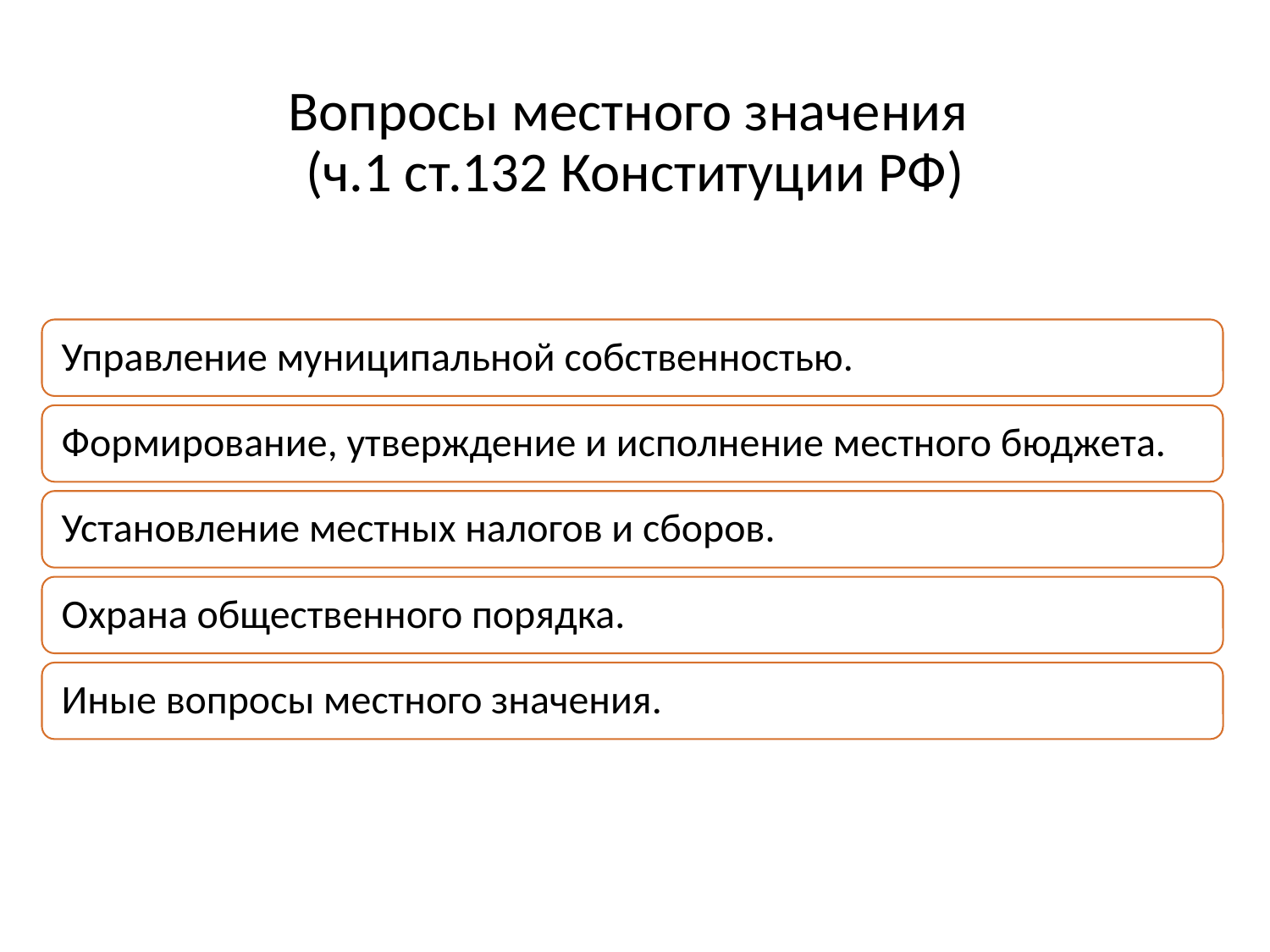

# Вопросы местного значения (ч.1 ст.132 Конституции РФ)
Управление муниципальной собственностью.
Формирование, утверждение и исполнение местного бюджета.
Установление местных налогов и сборов.
Охрана общественного порядка.
Иные вопросы местного значения.